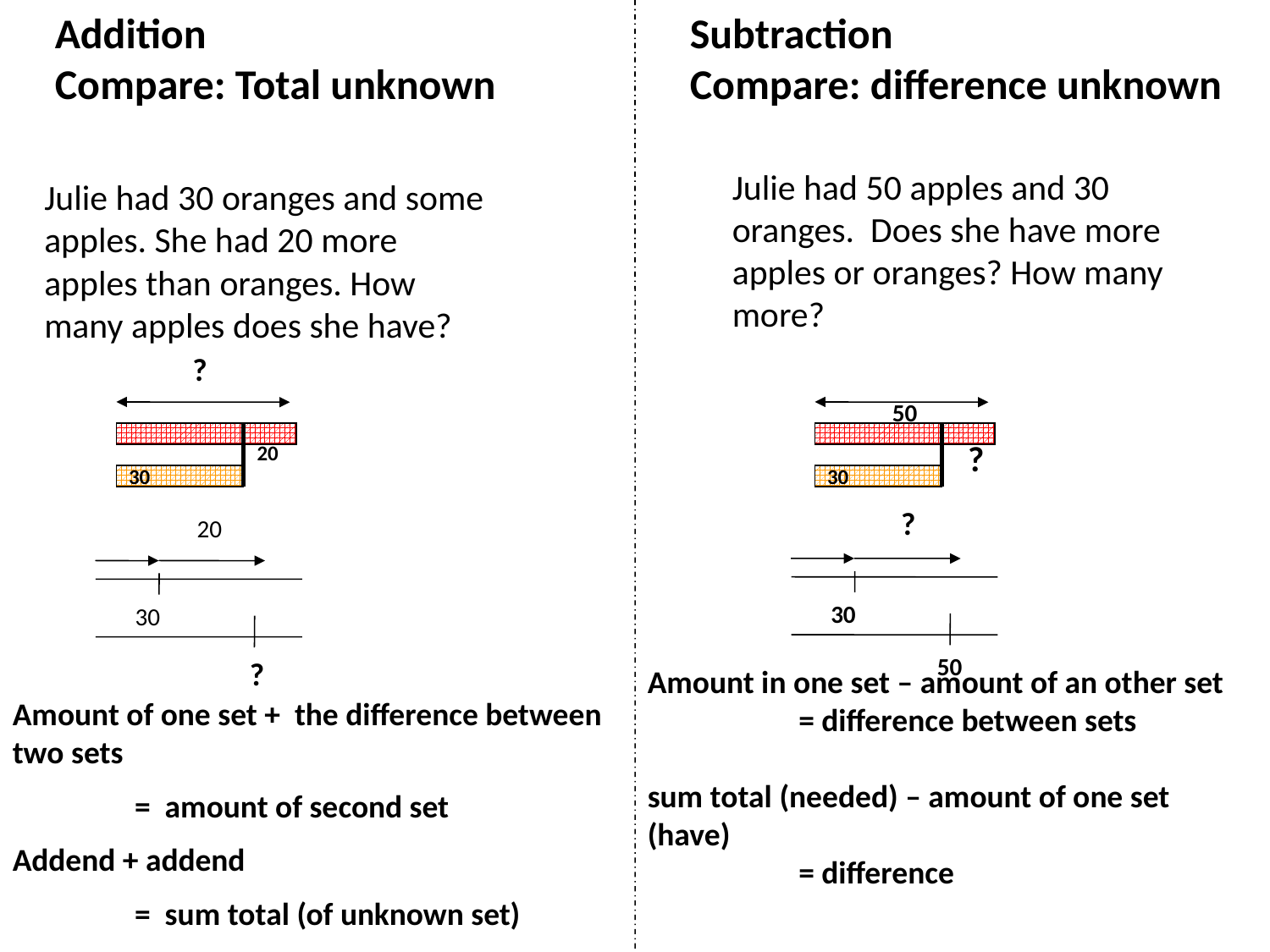

Addition				Subtraction
Compare: Total unknown		Compare: difference unknown

Julie had 50 apples and 30 oranges.  Does she have more apples or oranges? How many more?
Julie had 30 oranges and some apples. She had 20 more apples than oranges. How many apples does she have?
?

50

30

30

?
|  |
| --- |
20
|  |
| --- |
 ?
  20

  30
  30

    50
?
Amount in one set – amount of an other set
                     = difference between sets

sum total (needed) – amount of one set (have)
                     = difference

Amount of one set +  the difference between two sets
                 =  amount of second set
Addend + addend
                 =  sum total (of unknown set)